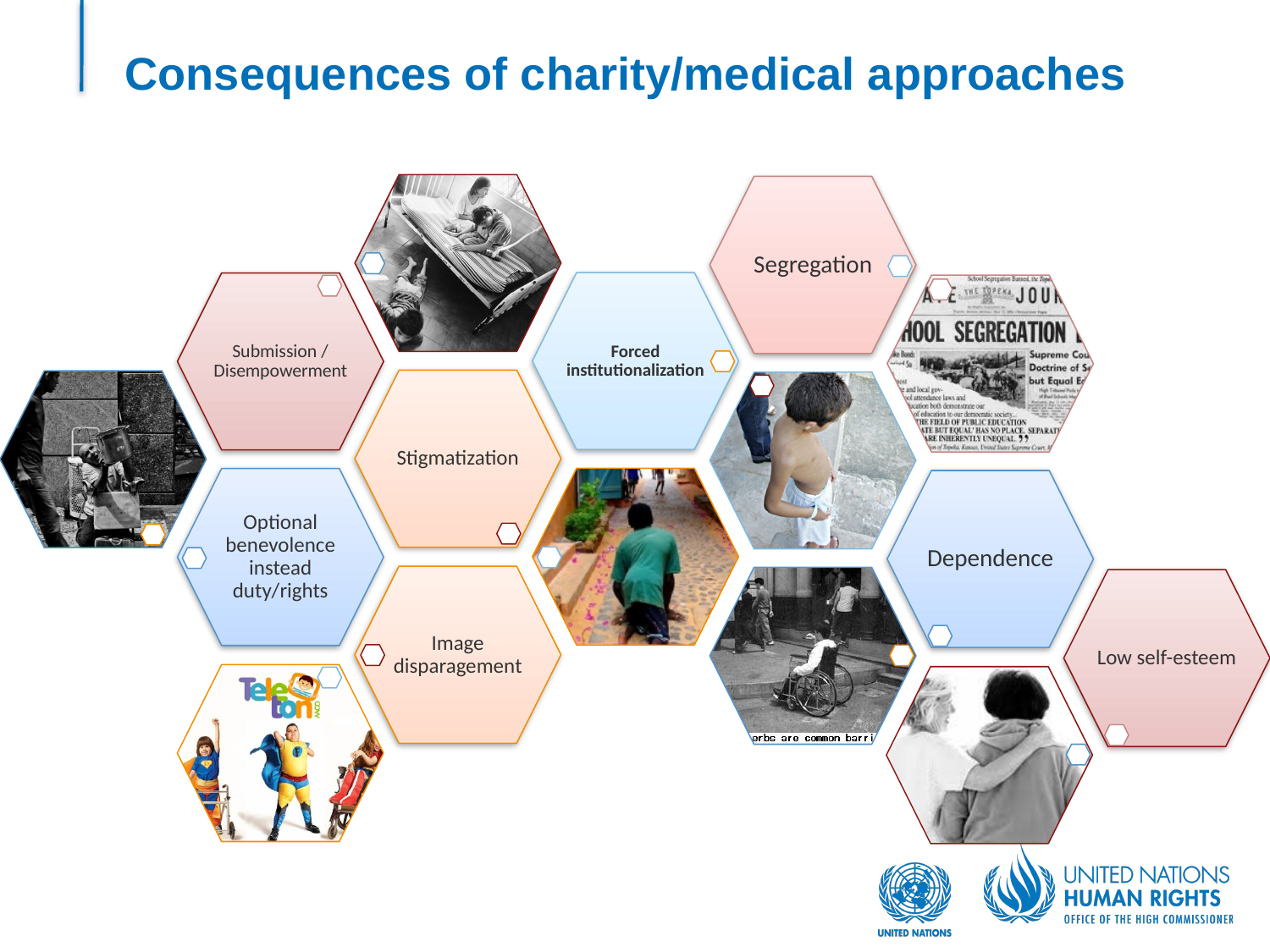

# Consequences of charity/medical approaches
Optional benevolence instead duty/rights
Stigmatization
Submission / Disempowerment
Forced institutionalization
Segregation
Dependence
Image disparagement
Low self-esteem